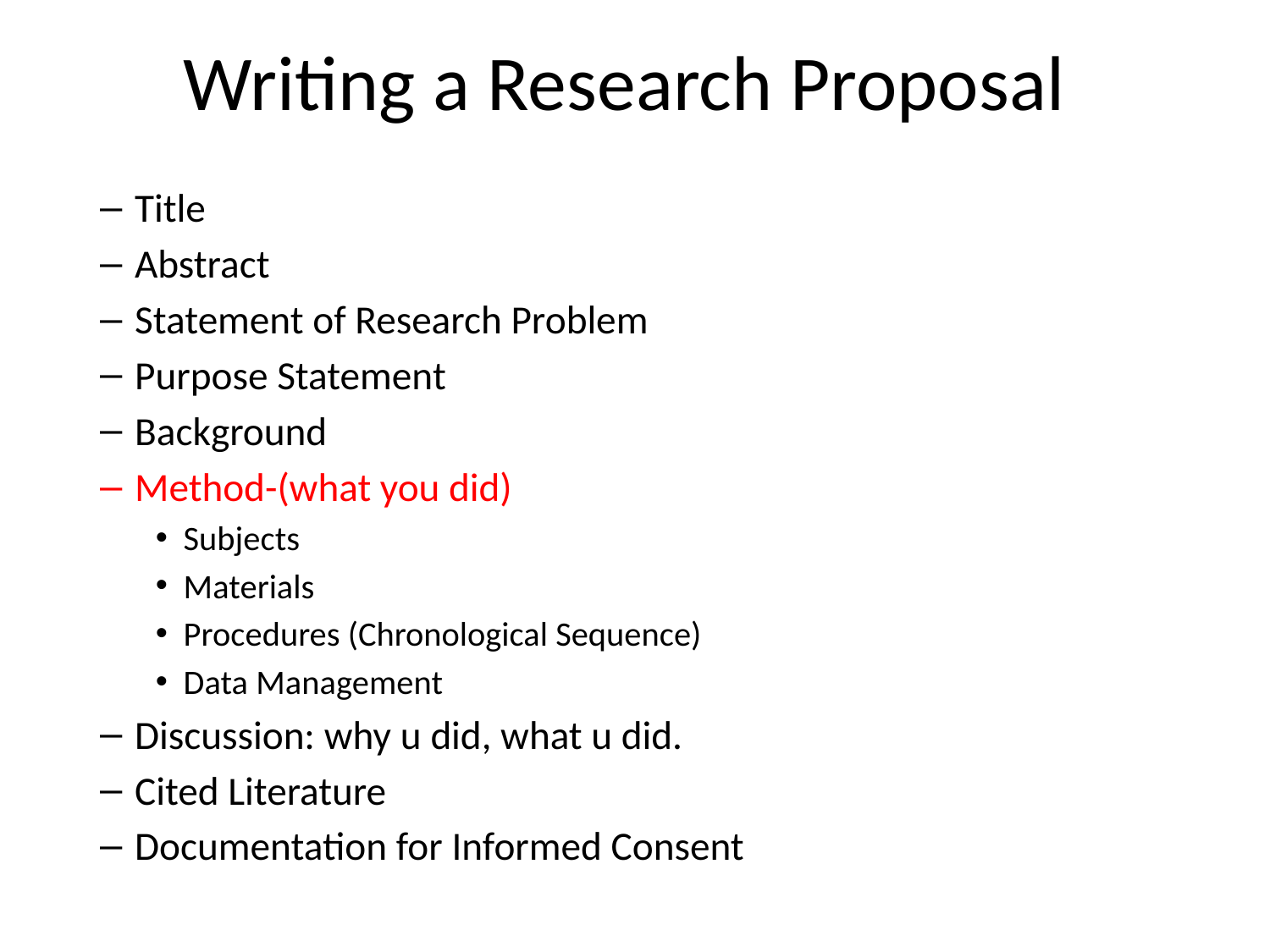

# Writing a Research Proposal

Title
Abstract
Statement of Research Problem
Purpose Statement
Background
Method-(what you did)
Subjects
Materials
Procedures (Chronological Sequence)
Data Management
Discussion: why u did, what u did.
Cited Literature
Documentation for Informed Consent